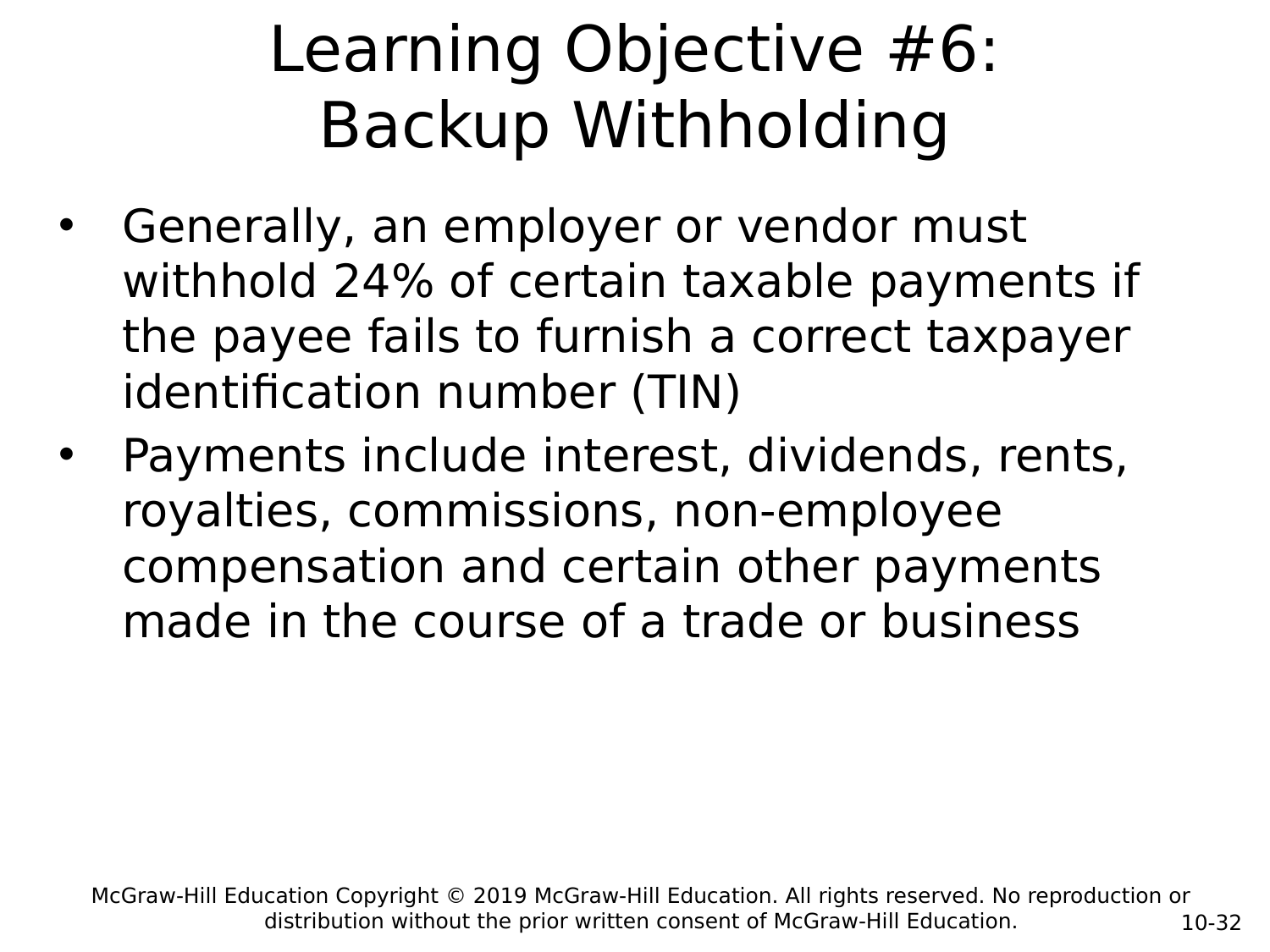

# Learning Objective #6: Backup Withholding
Generally, an employer or vendor must withhold 24% of certain taxable payments if the payee fails to furnish a correct taxpayer identification number (TIN)
Payments include interest, dividends, rents, royalties, commissions, non-employee compensation and certain other payments made in the course of a trade or business
McGraw-Hill Education Copyright © 2019 McGraw-Hill Education. All rights reserved. No reproduction or distribution without the prior written consent of McGraw-Hill Education.
10-32